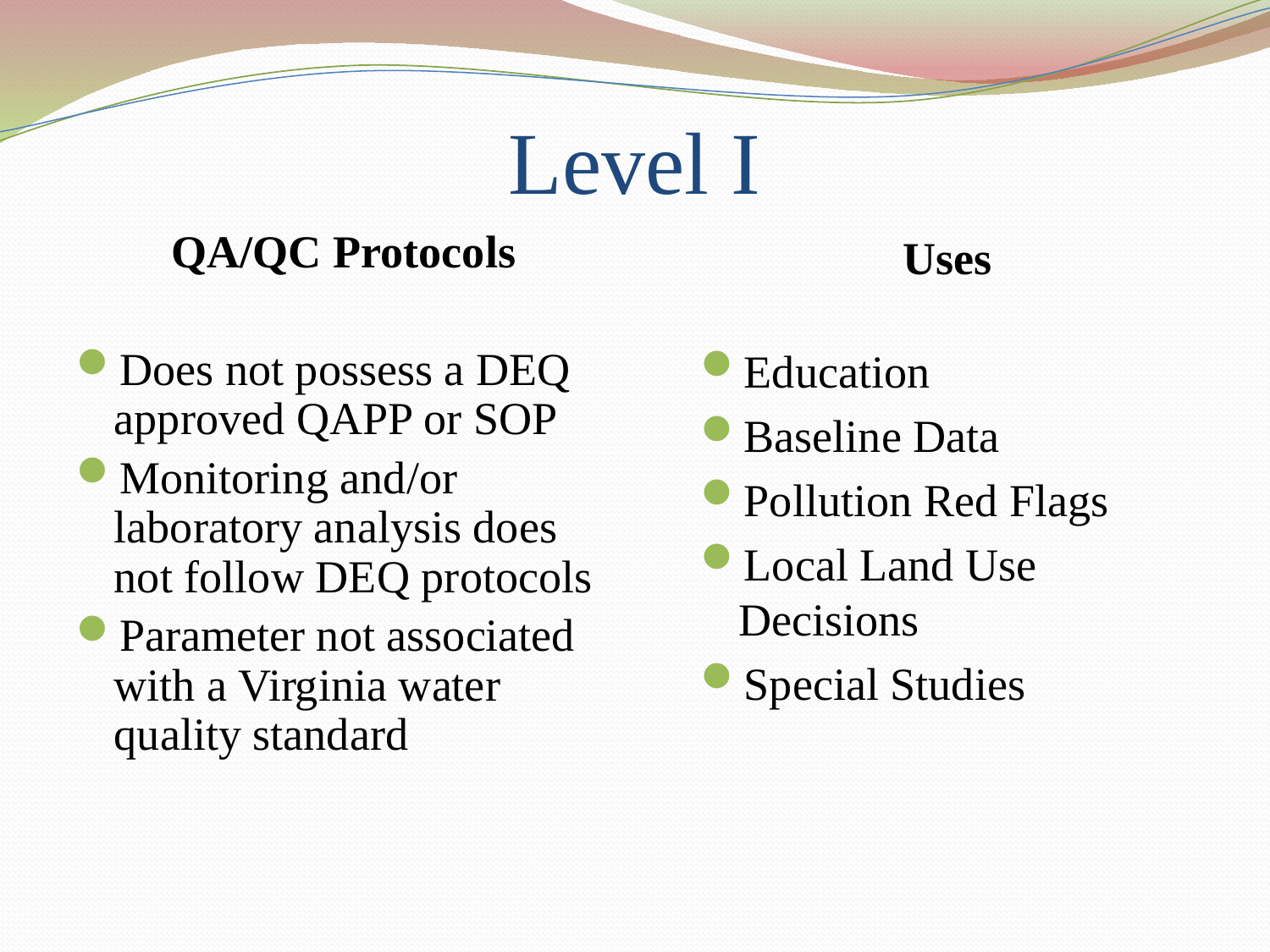

# Level I
QA/QC Protocols

Does not possess a DEQ approved QAPP or SOP
Monitoring and/or laboratory analysis does not follow DEQ protocols
Parameter not associated with a Virginia water quality standard
Uses

Education
Baseline Data
Pollution Red Flags
Local Land Use Decisions
Special Studies